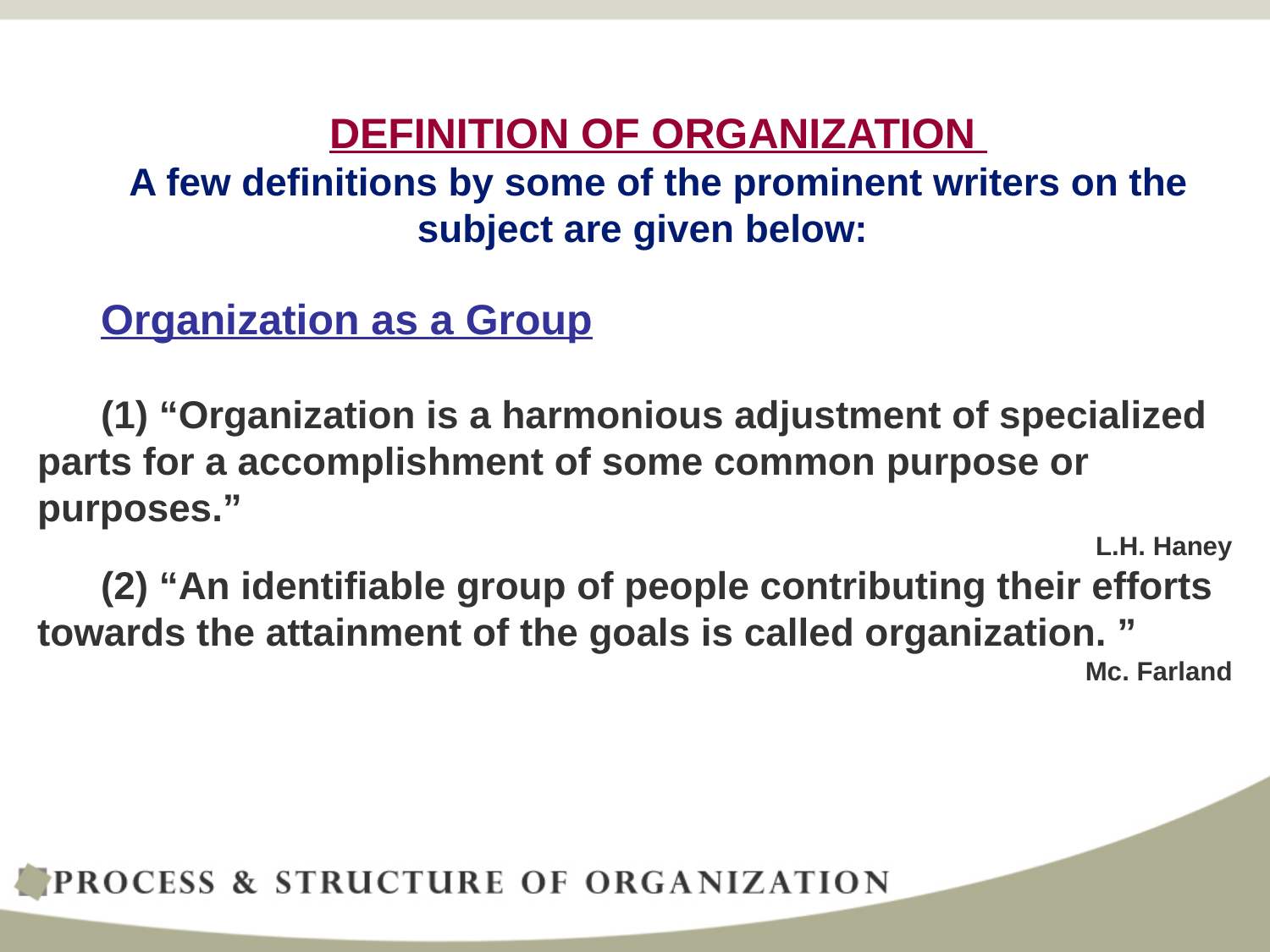

DEFINITION OF ORGANIZATION
A few definitions by some of the prominent writers on the subject are given below:
Organization as a Group

(1) “Organization is a harmonious adjustment of specialized parts for a accomplishment of some common purpose or purposes.”
L.H. Haney
(2) “An identifiable group of people contributing their efforts towards the attainment of the goals is called organization. ”
Mc. Farland